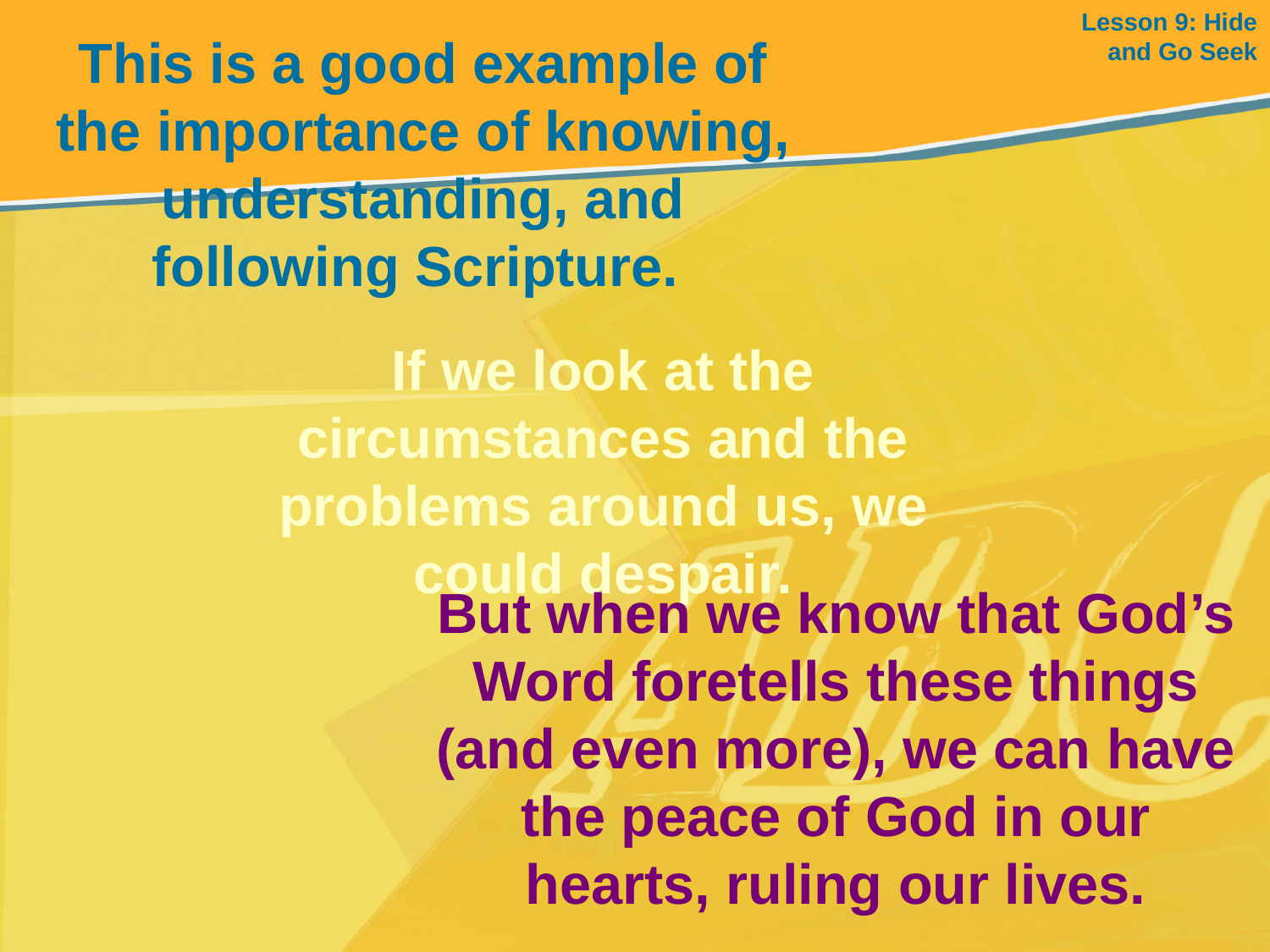

Lesson 9: Hide and Go Seek
This is a good example of the importance of knowing, understanding, and following Scripture.
If we look at the circumstances and the problems around us, we could despair.
But when we know that God’s Word foretells these things (and even more), we can have the peace of God in our hearts, ruling our lives.